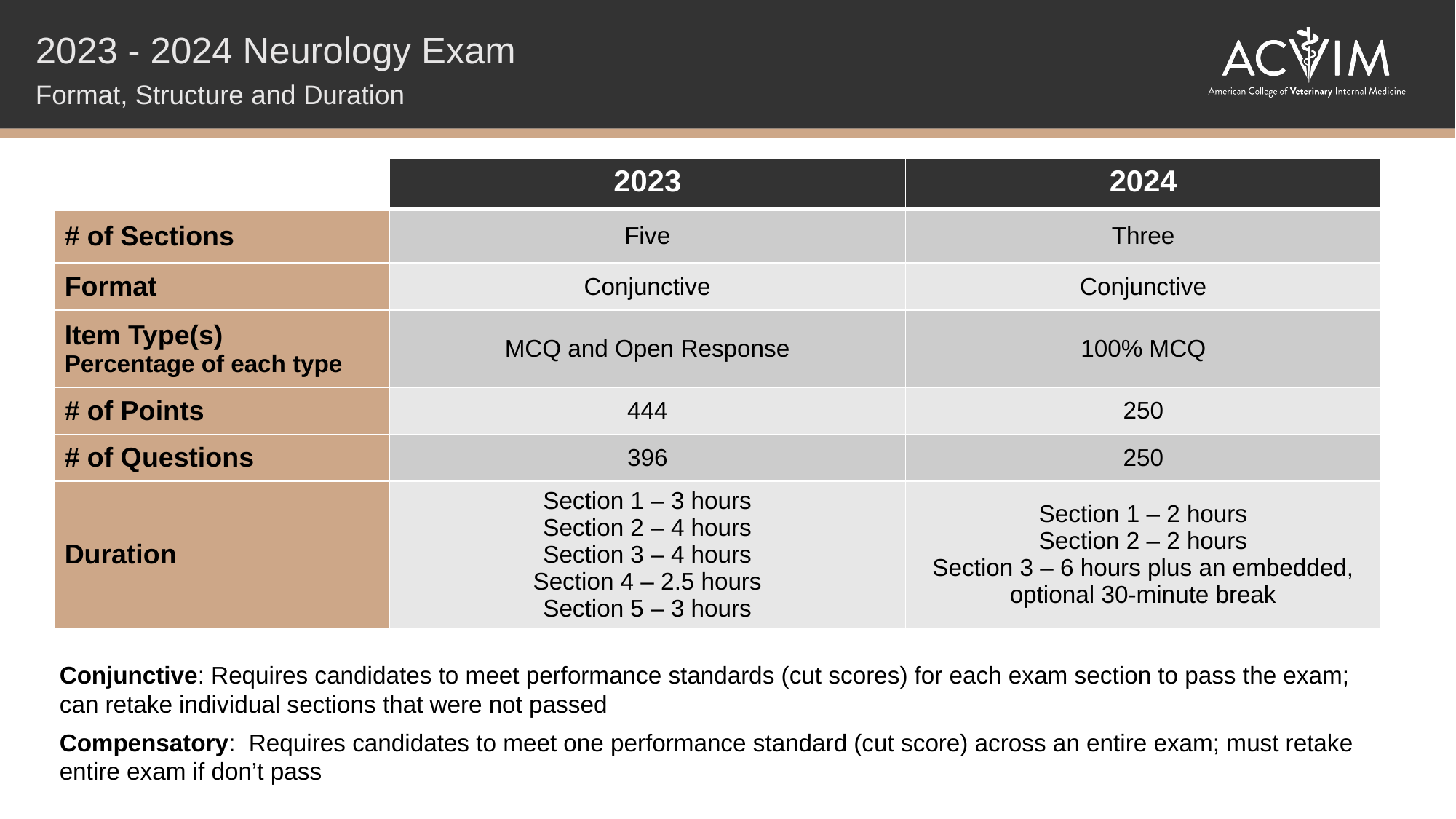

2023 - 2024 Neurology Exam
Format, Structure and Duration
|  | 2023 | 2024 |
| --- | --- | --- |
| # of Sections | Five | Three |
| Format | Conjunctive | Conjunctive |
| Item Type(s) Percentage of each type | MCQ and Open Response | 100% MCQ |
| # of Points | 444 | 250 |
| # of Questions | 396 | 250 |
| Duration | Section 1 – 3 hours Section 2 – 4 hours Section 3 – 4 hours Section 4 – 2.5 hours Section 5 – 3 hours | Section 1 – 2 hours Section 2 – 2 hours Section 3 – 6 hours plus an embedded, optional 30-minute break |

Conjunctive: Requires candidates to meet performance standards (cut scores) for each exam section to pass the exam; can retake individual sections that were not passed
Compensatory:  Requires candidates to meet one performance standard (cut score) across an entire exam; must retake entire exam if don’t pass